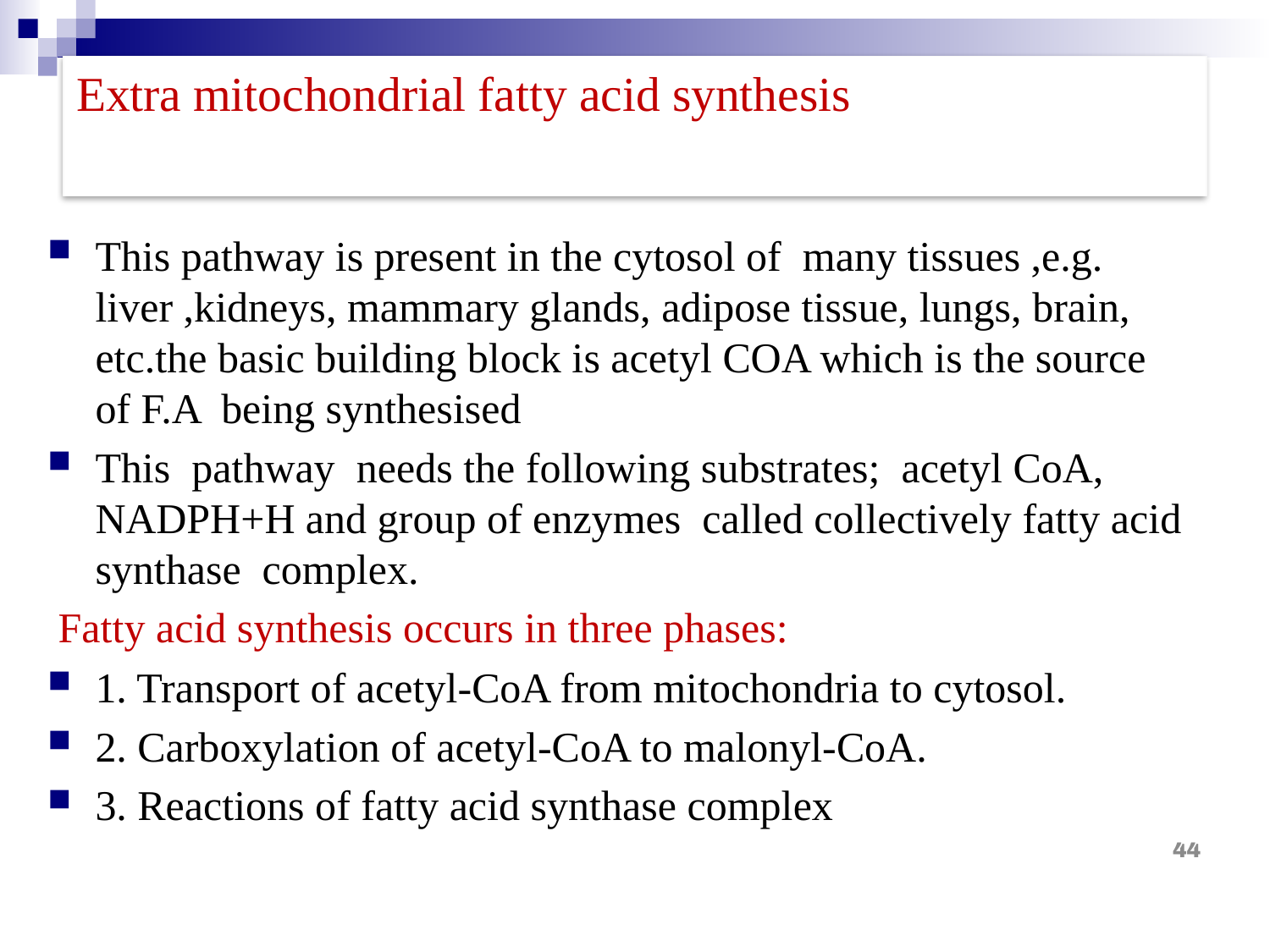

# Extra mitochondrial fatty acid synthesis
This pathway is present in the cytosol of  many tissues ,e.g. liver ,kidneys, mammary glands, adipose tissue, lungs, brain, etc.the basic building block is acetyl COA which is the source of F.A  being synthesised
This  pathway  needs the following substrates;  acetyl CoA,  NADPH+H and group of enzymes  called collectively fatty acid synthase  complex.
 Fatty acid synthesis occurs in three phases:
1. Transport of acetyl-CoA from mitochondria to cytosol.
2. Carboxylation of acetyl-CoA to malonyl-CoA.
3. Reactions of fatty acid synthase complex

44